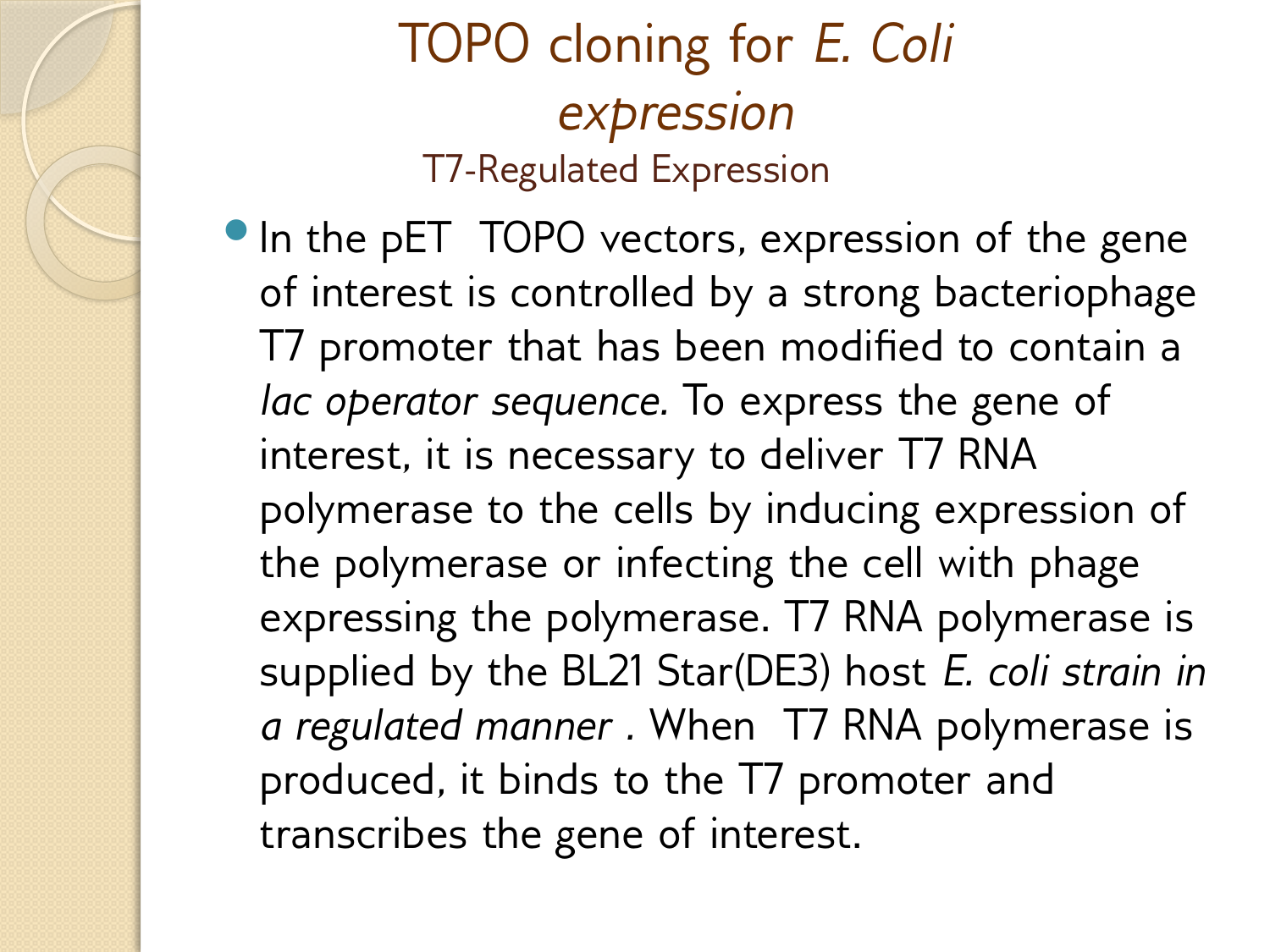

TOPO cloning for E. Coli expression
# T7-Regulated Expression
In the pET  TOPO vectors, expression of the gene of interest is controlled by a strong bacteriophage T7 promoter that has been modified to contain a lac operator sequence. To express the gene of interest, it is necessary to deliver T7 RNA polymerase to the cells by inducing expression of the polymerase or infecting the cell with phage expressing the polymerase. T7 RNA polymerase is supplied by the BL21 Star(DE3) host E. coli strain in a regulated manner . When  T7 RNA polymerase is produced, it binds to the T7 promoter and transcribes the gene of interest.